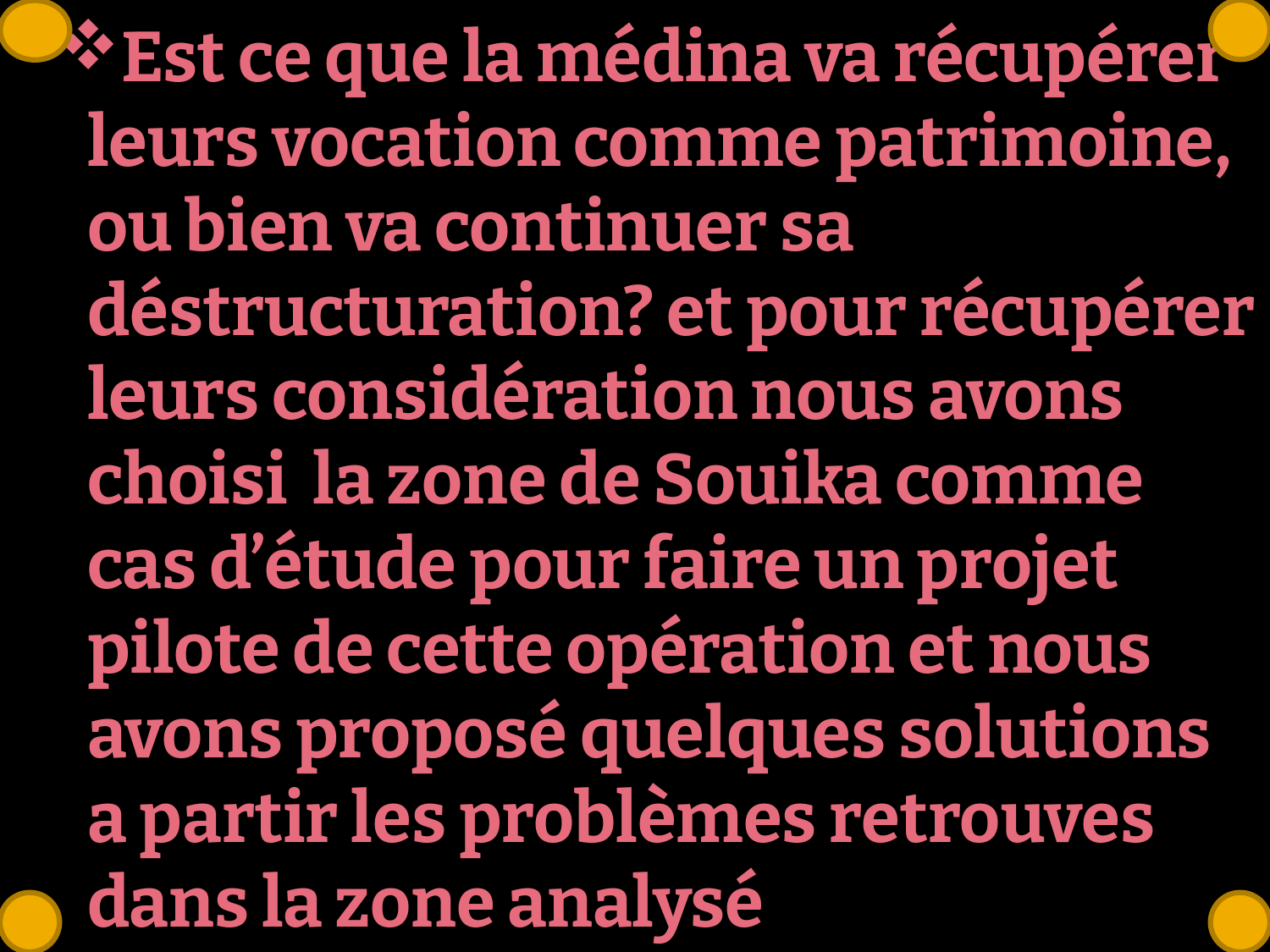

# Est ce que la médina va récupérer leurs vocation comme patrimoine, ou bien va continuer sa déstructuration? et pour récupérer leurs considération nous avons choisi  la zone de Souika comme cas d’étude pour faire un projet pilote de cette opération et nous avons proposé quelques solutions a partir les problèmes retrouves dans la zone analysé